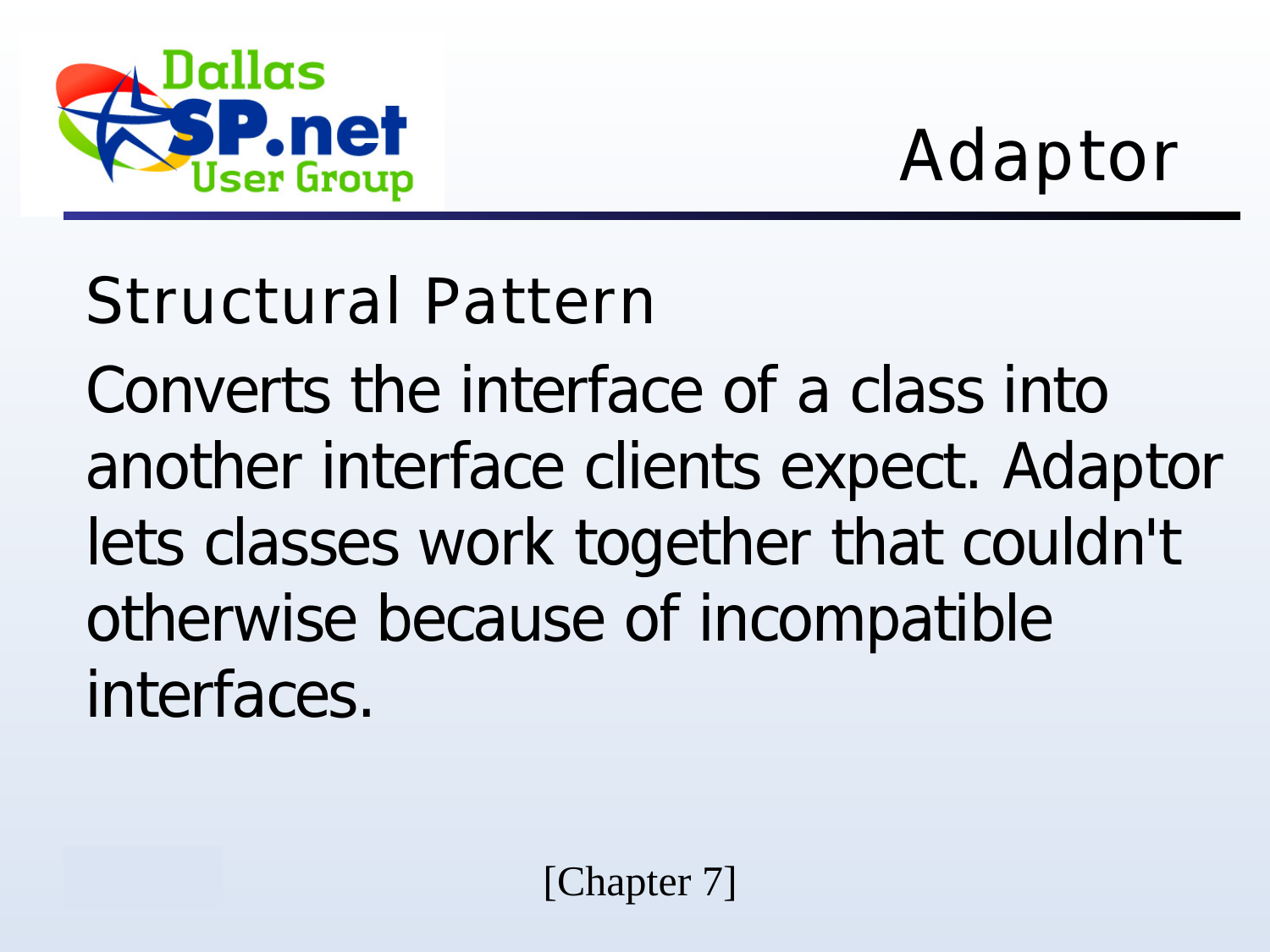

# Adaptor
Structural Pattern
Converts the interface of a class into another interface clients expect. Adaptor lets classes work together that couldn't otherwise because of incompatible interfaces.

[Chapter 7]